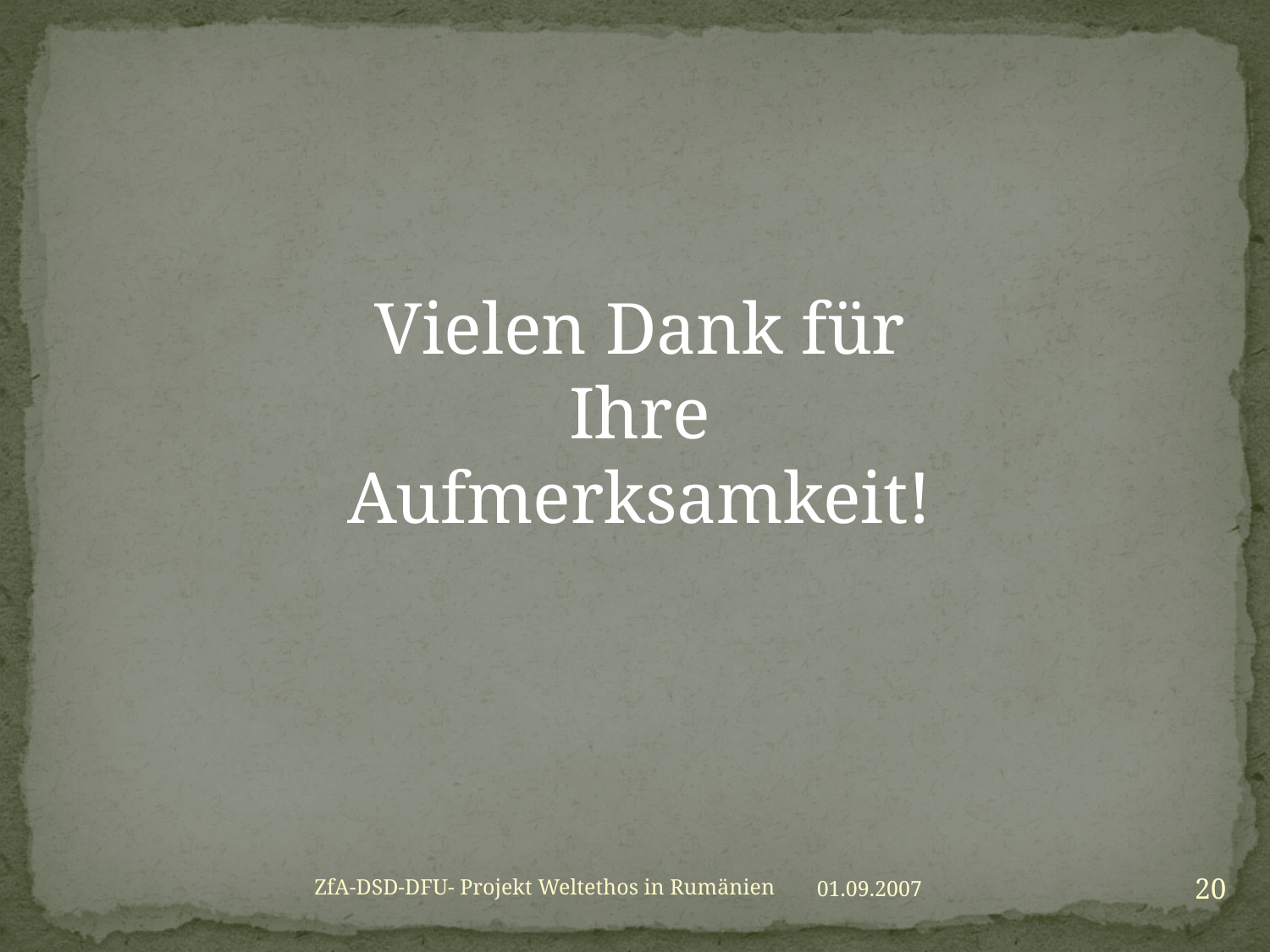

Vielen Dank für Ihre Aufmerksamkeit!
20
ZfA-DSD-DFU- Projekt Weltethos in Rumänien
01.09.2007